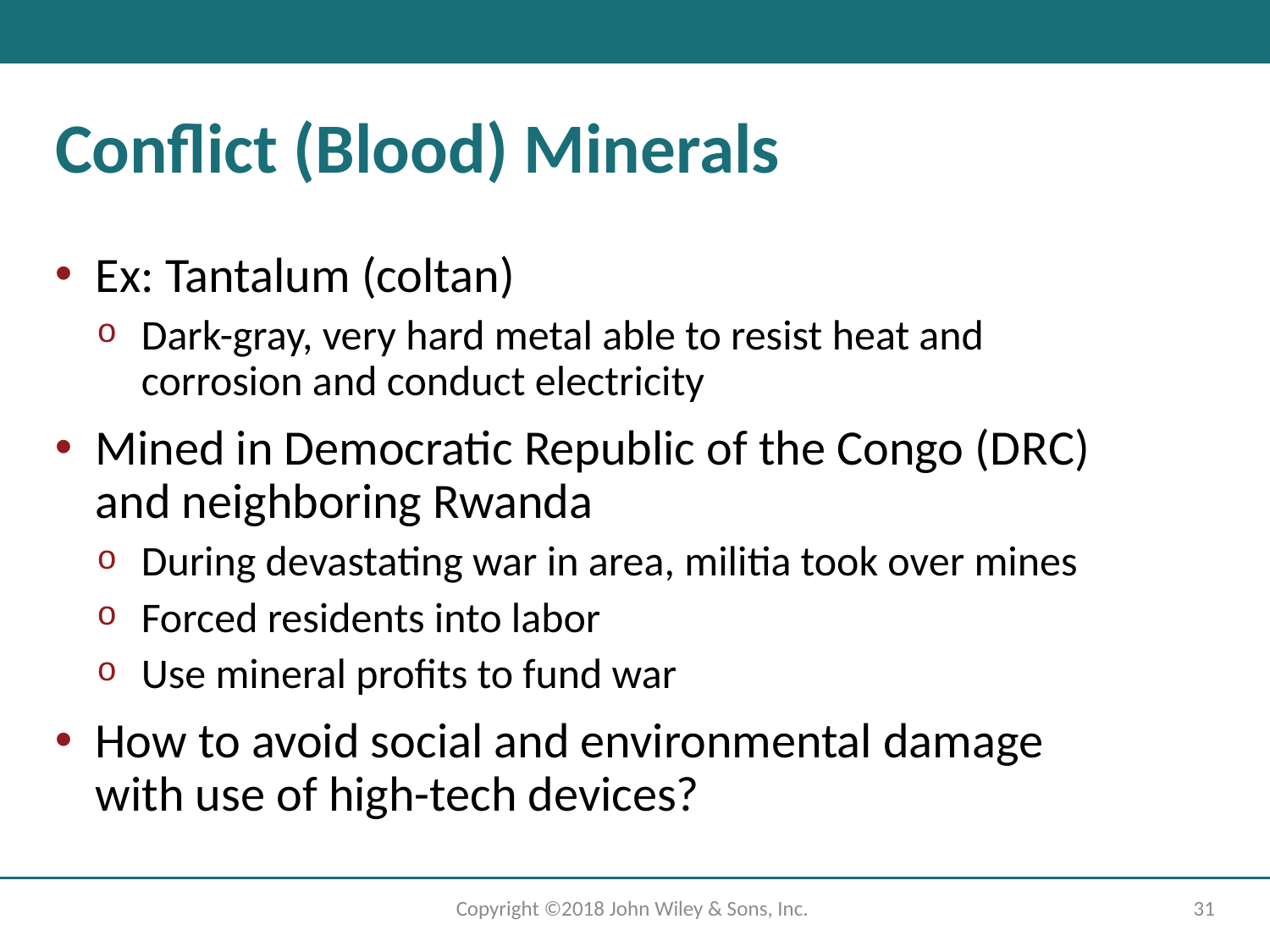

# Conflict (Blood) Minerals
Ex: Tantalum (coltan)
Dark-gray, very hard metal able to resist heat and corrosion and conduct electricity
Mined in Democratic Republic of the Congo (D R C) and neighboring Rwanda
During devastating war in area, militia took over mines
Forced residents into labor
Use mineral profits to fund war
How to avoid social and environmental damage with use of high-tech devices?
Copyright ©2018 John Wiley & Sons, Inc.
31